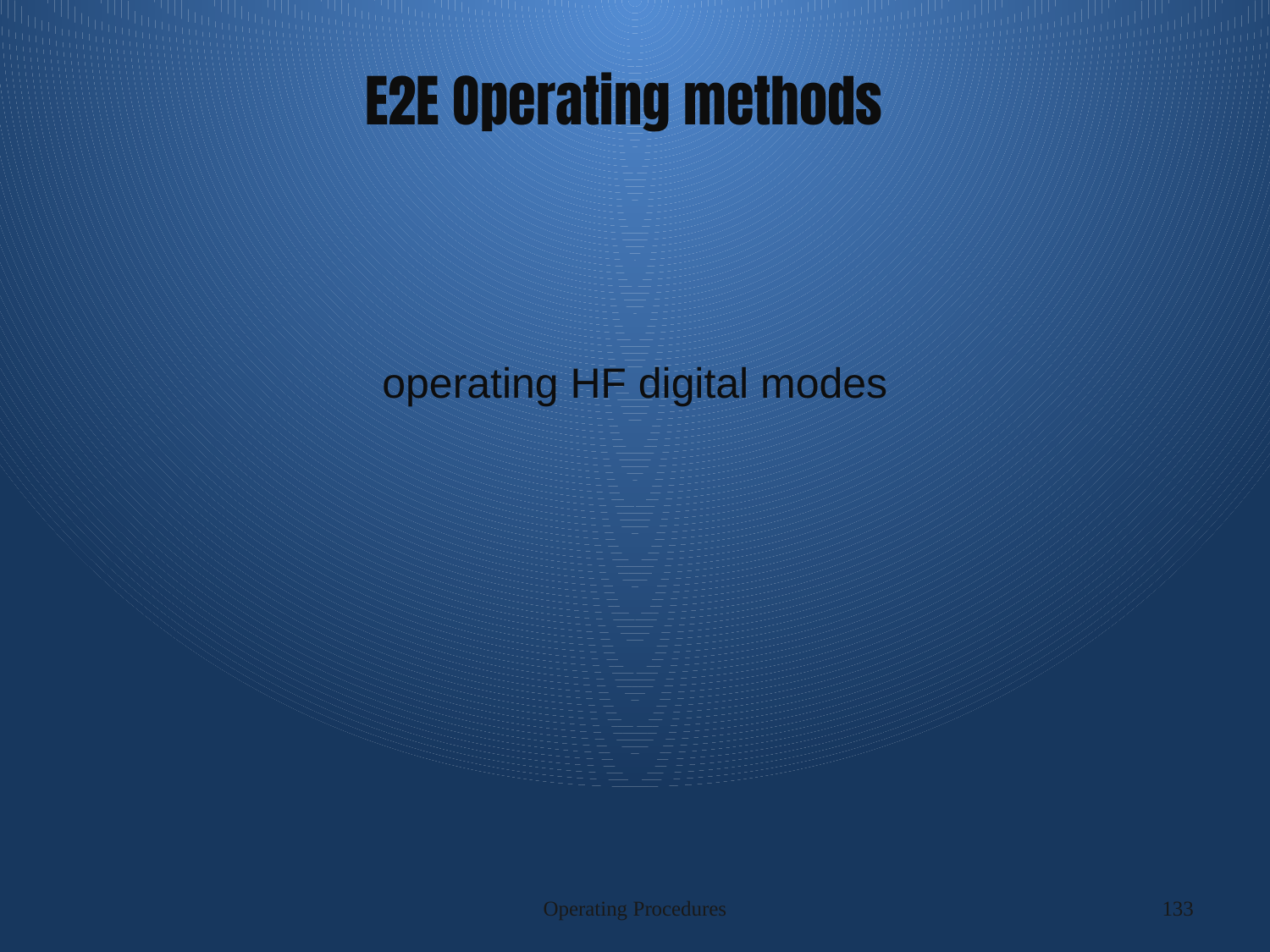

# E2E Operating methods
operating HF digital modes
Operating Procedures
133